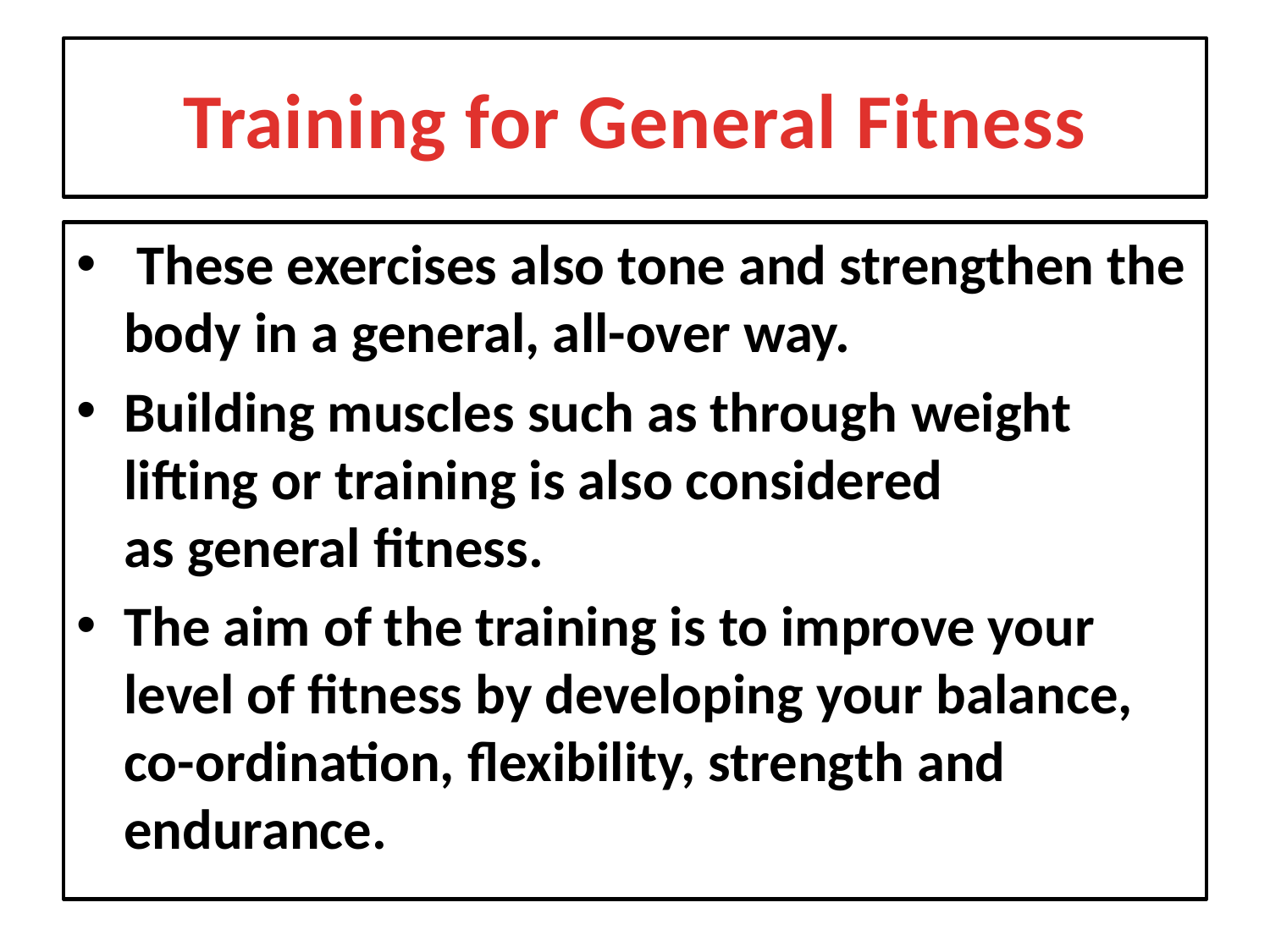

# Training for General Fitness
 These exercises also tone and strengthen the body in a general, all-over way.
Building muscles such as through weight lifting or training is also considered as general fitness.
The aim of the training is to improve your level of fitness by developing your balance, co-ordination, flexibility, strength and endurance.